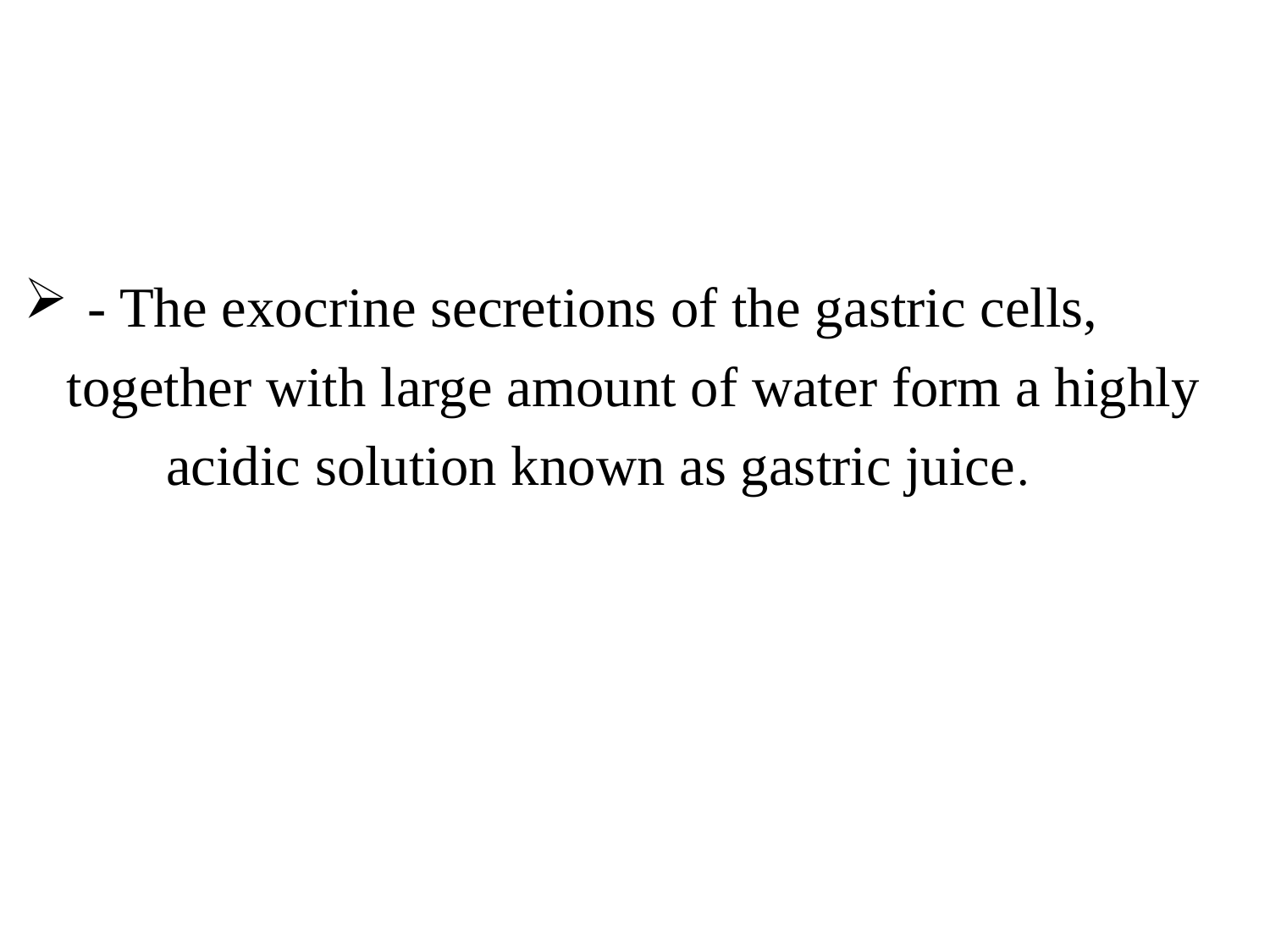

- The exocrine secretions of the gastric cells,
   together with large amount of water form a highly
          acidic solution known as gastric juice.